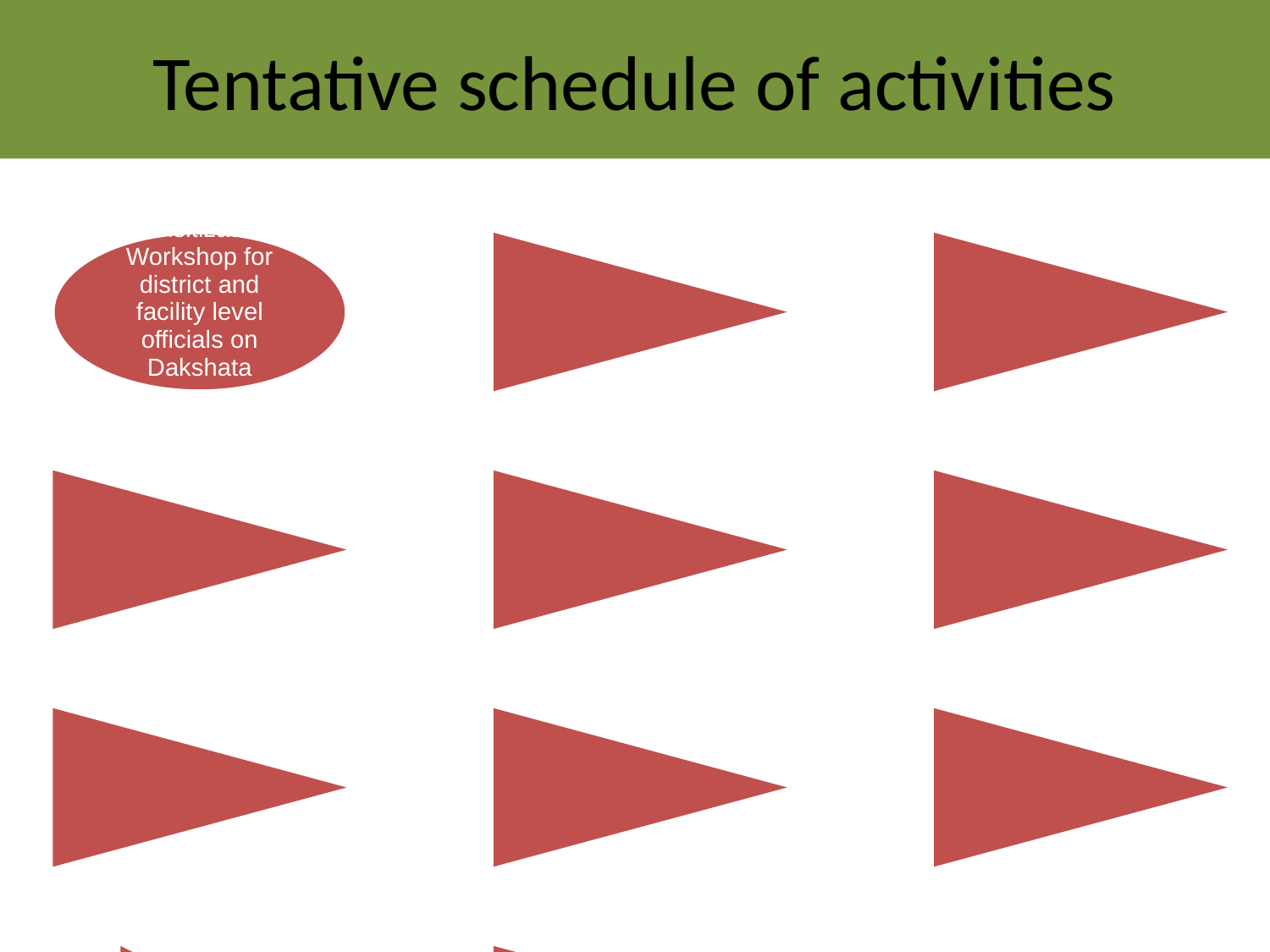

# Tentative schedule of activities
Sensitization Workshop for district and facility level officials on
Dakshata program